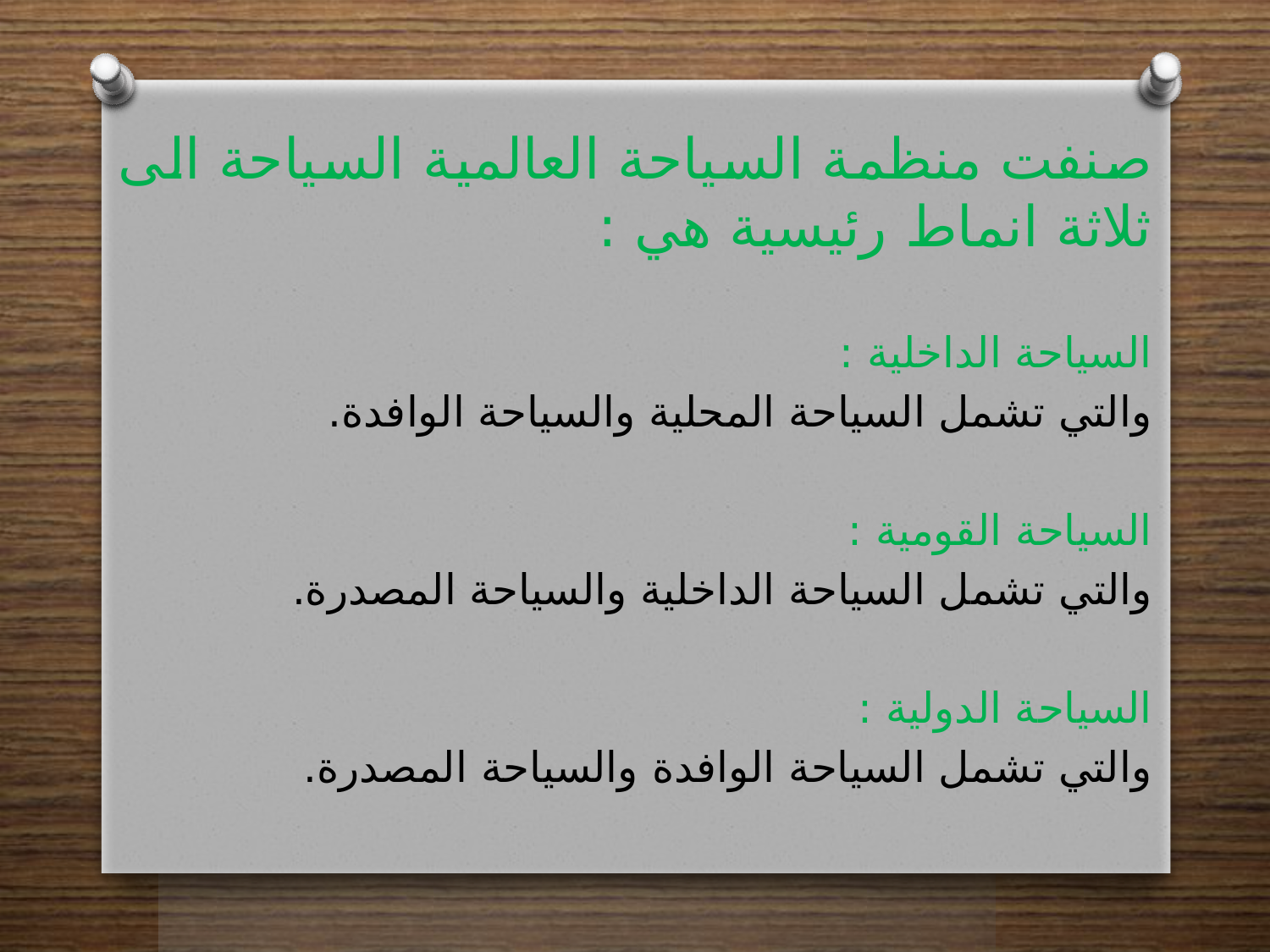

صنفت منظمة السياحة العالمية السياحة الى ثلاثة انماط رئيسية هي :

السياحة الداخلية :
والتي تشمل السياحة المحلية والسياحة الوافدة.

السياحة القومية :
والتي تشمل السياحة الداخلية والسياحة المصدرة.

السياحة الدولية :
والتي تشمل السياحة الوافدة والسياحة المصدرة.